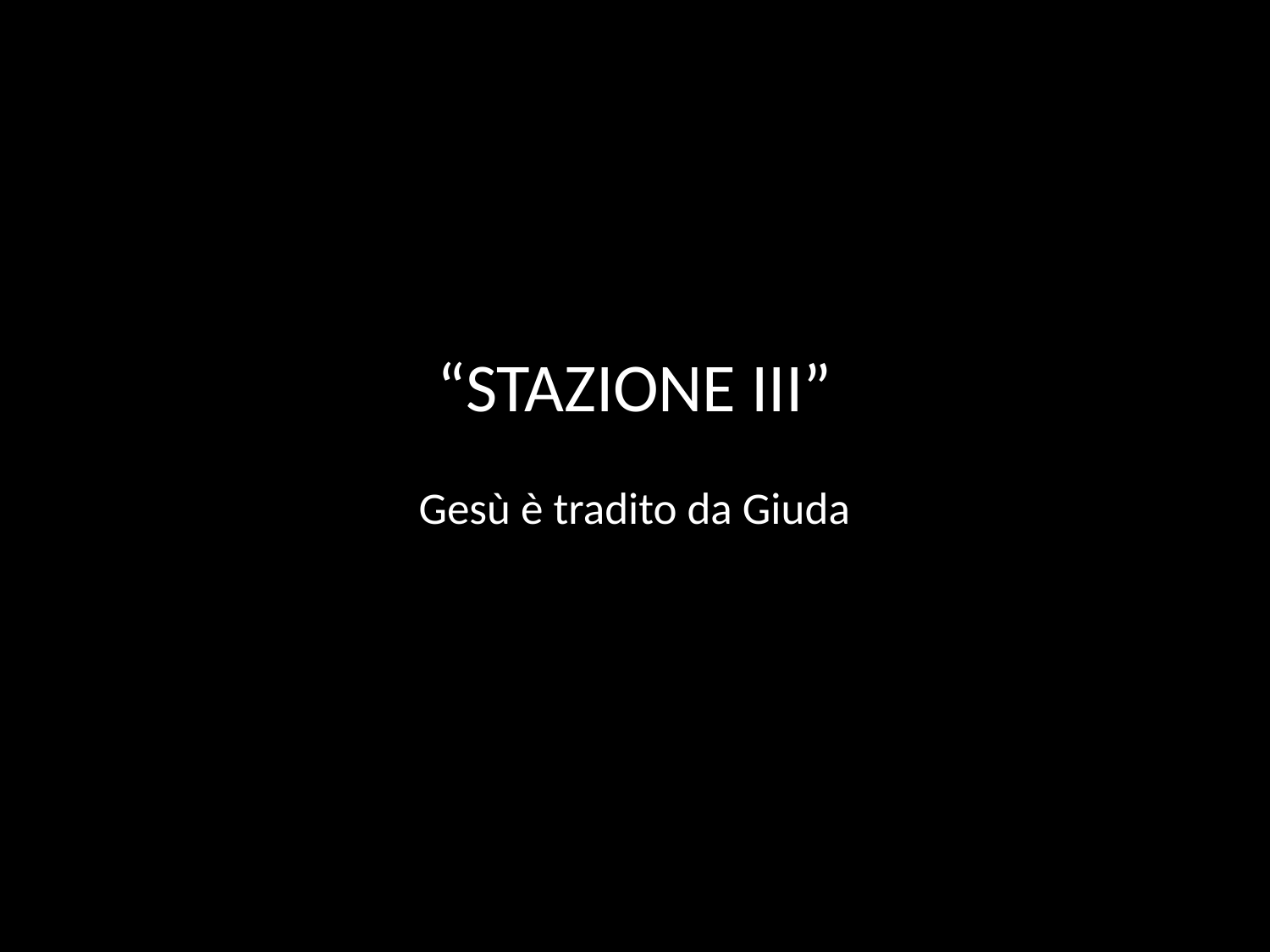

# “STAZIONE III” Gesù è tradito da Giuda